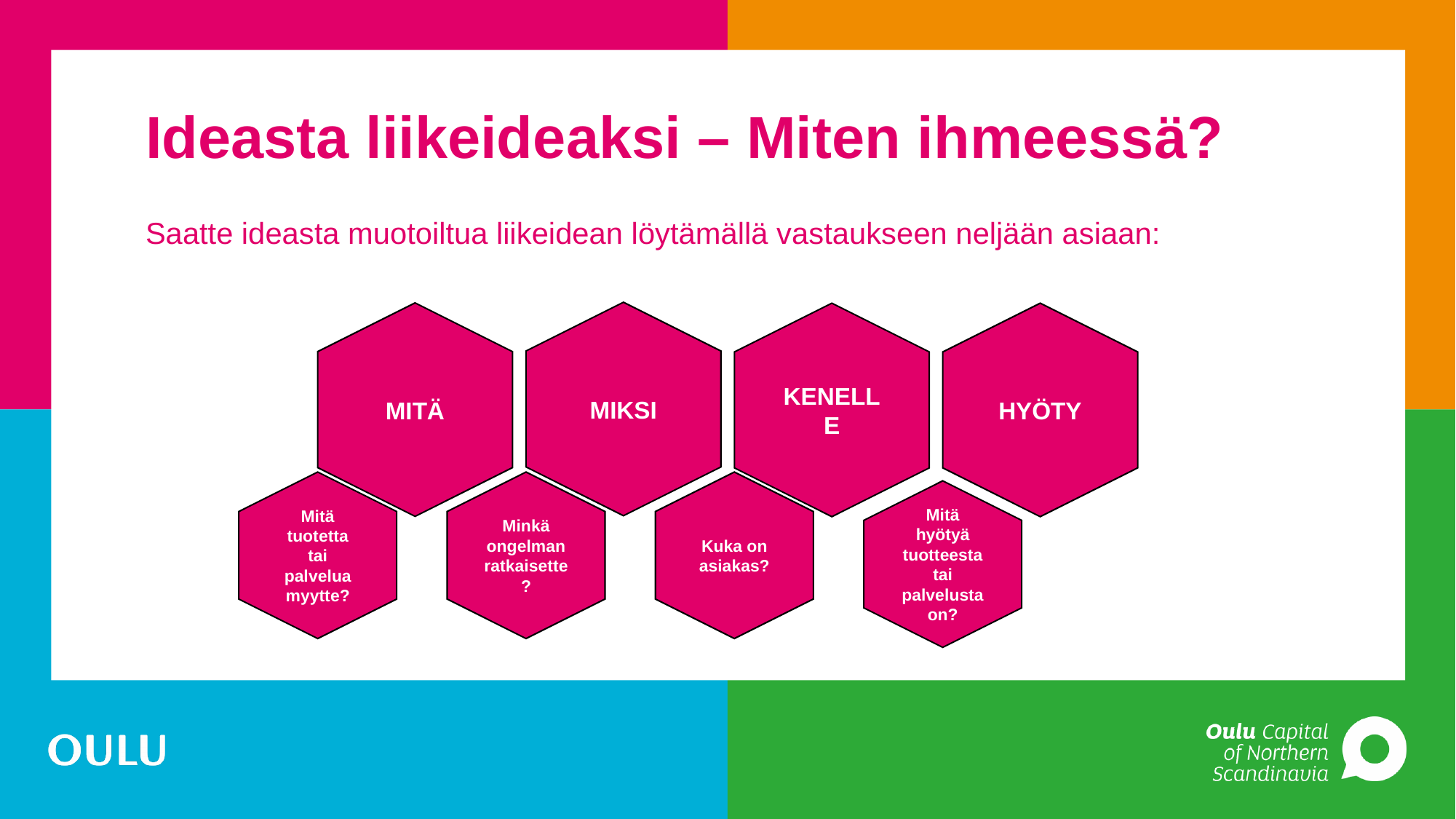

Ideasta liikeideaksi – Miten ihmeessä?
Saatte ideasta muotoiltua liikeidean löytämällä vastaukseen neljään asiaan:
MIKSI
MITÄ
KENELLE
HYÖTY
Kuka on asiakas?
Mitä tuotetta tai palvelua myytte?
Minkä ongelman ratkaisette?
Mitä hyötyä tuotteesta tai palvelusta on?